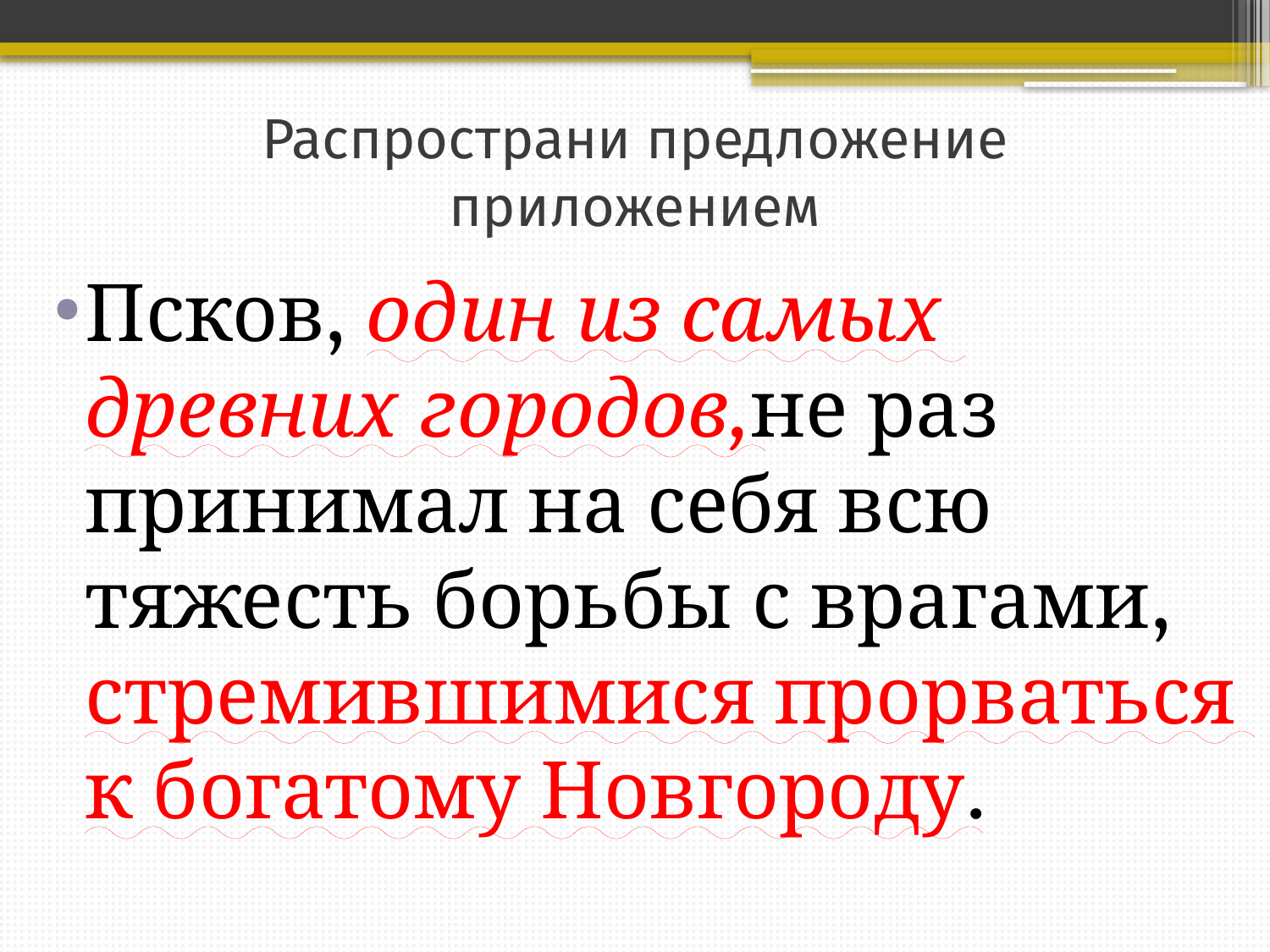

# Распространи предложение приложением
Псков, один из самых древних городов,не раз принимал на себя всю тяжесть борьбы с врагами, стремившимися прорваться к богатому Новгороду.